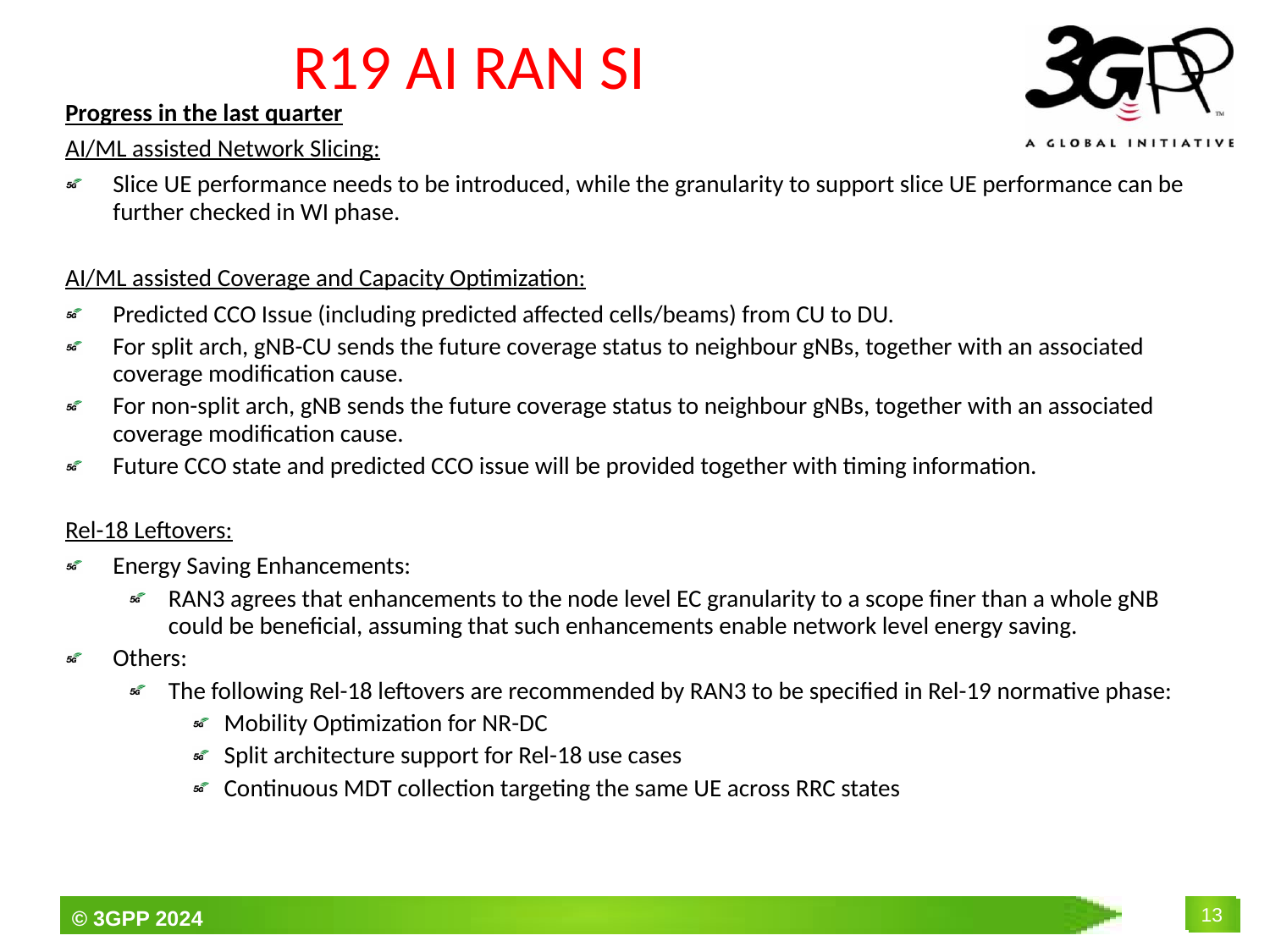

# R19 AI RAN SI
Progress in the last quarter
AI/ML assisted Network Slicing:
Slice UE performance needs to be introduced, while the granularity to support slice UE performance can be further checked in WI phase.

AI/ML assisted Coverage and Capacity Optimization:
Predicted CCO Issue (including predicted affected cells/beams) from CU to DU.
For split arch, gNB-CU sends the future coverage status to neighbour gNBs, together with an associated coverage modification cause.
For non-split arch, gNB sends the future coverage status to neighbour gNBs, together with an associated coverage modification cause.
Future CCO state and predicted CCO issue will be provided together with timing information.

Rel-18 Leftovers:
Energy Saving Enhancements:
RAN3 agrees that enhancements to the node level EC granularity to a scope finer than a whole gNB could be beneficial, assuming that such enhancements enable network level energy saving.
Others:
The following Rel-18 leftovers are recommended by RAN3 to be specified in Rel-19 normative phase:
Mobility Optimization for NR-DC
Split architecture support for Rel-18 use cases
Continuous MDT collection targeting the same UE across RRC states

13